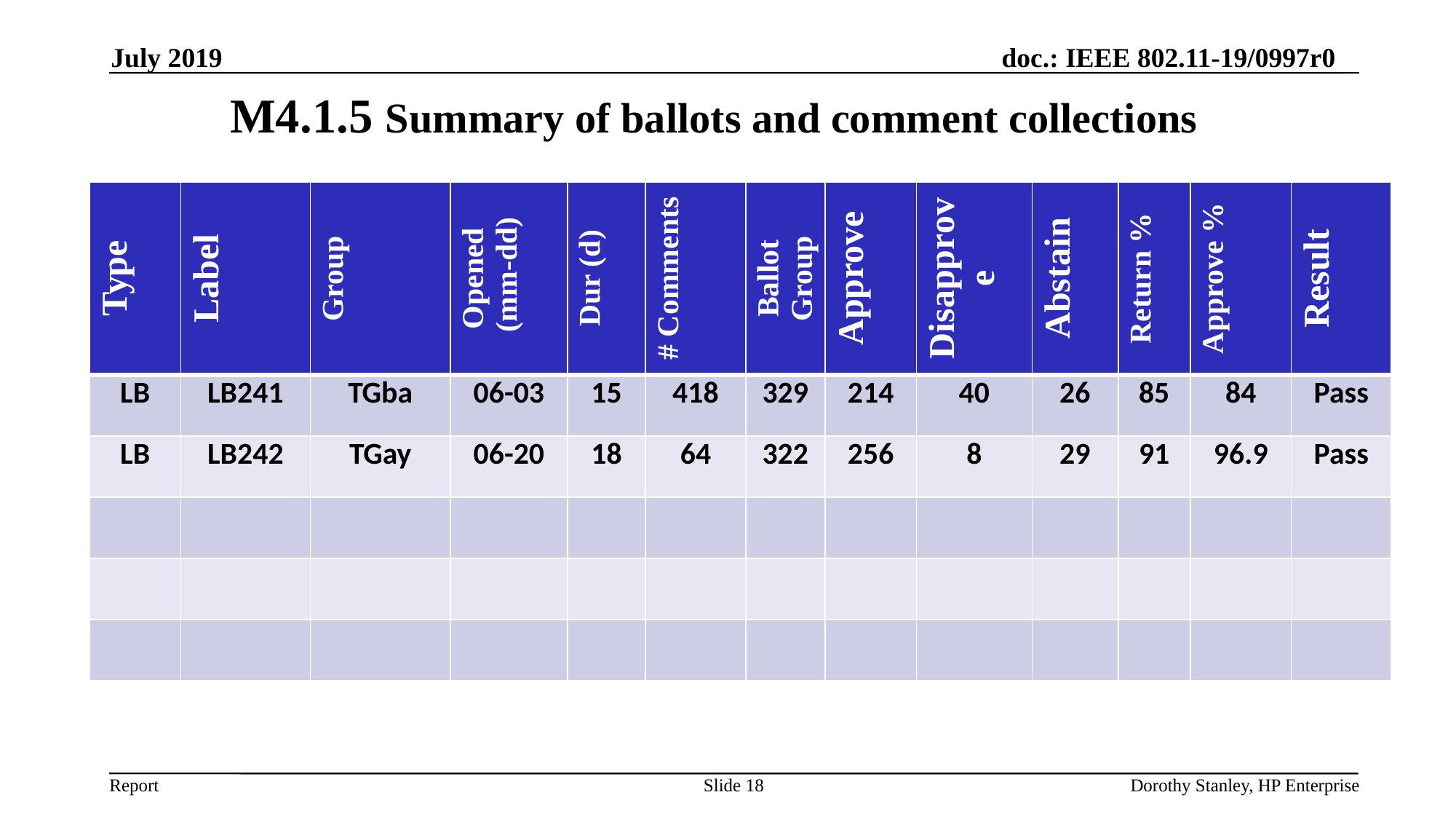

July 2019
# M4.1.5 Summary of ballots and comment collections
| Type | Label | Group | Opened (mm-dd) | Dur (d) | # Comments | Ballot Group | Approve | Disapprove | Abstain | Return % | Approve % | Result |
| --- | --- | --- | --- | --- | --- | --- | --- | --- | --- | --- | --- | --- |
| LB | LB241 | TGba | 06-03 | 15 | 418 | 329 | 214 | 40 | 26 | 85 | 84 | Pass |
| LB | LB242 | TGay | 06-20 | 18 | 64 | 322 | 256 | 8 | 29 | 91 | 96.9 | Pass |
|  |  |  |  |  |  |  |  |  |  |  |  |  |
|  |  |  |  |  |  |  |  |  |  |  |  |  |
|  |  |  |  |  |  |  |  |  |  |  |  |  |
Slide 18
Dorothy Stanley, HP Enterprise